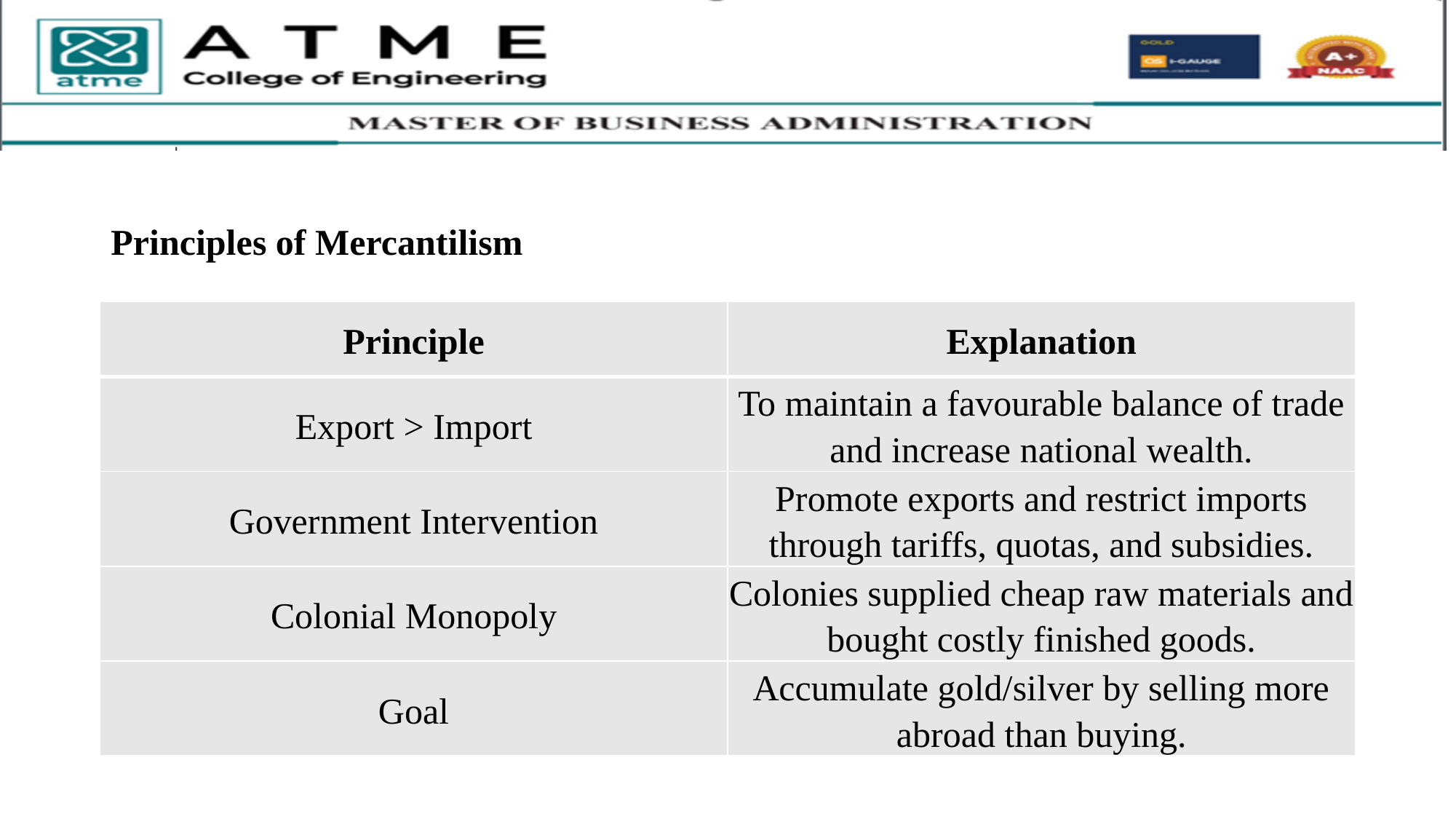

Principles of Mercantilism

| Principle | Explanation |
| --- | --- |
| Export > Import | To maintain a favourable balance of trade and increase national wealth. |
| Government Intervention | Promote exports and restrict imports through tariffs, quotas, and subsidies. |
| Colonial Monopoly | Colonies supplied cheap raw materials and bought costly finished goods. |
| Goal | Accumulate gold/silver by selling more abroad than buying. |